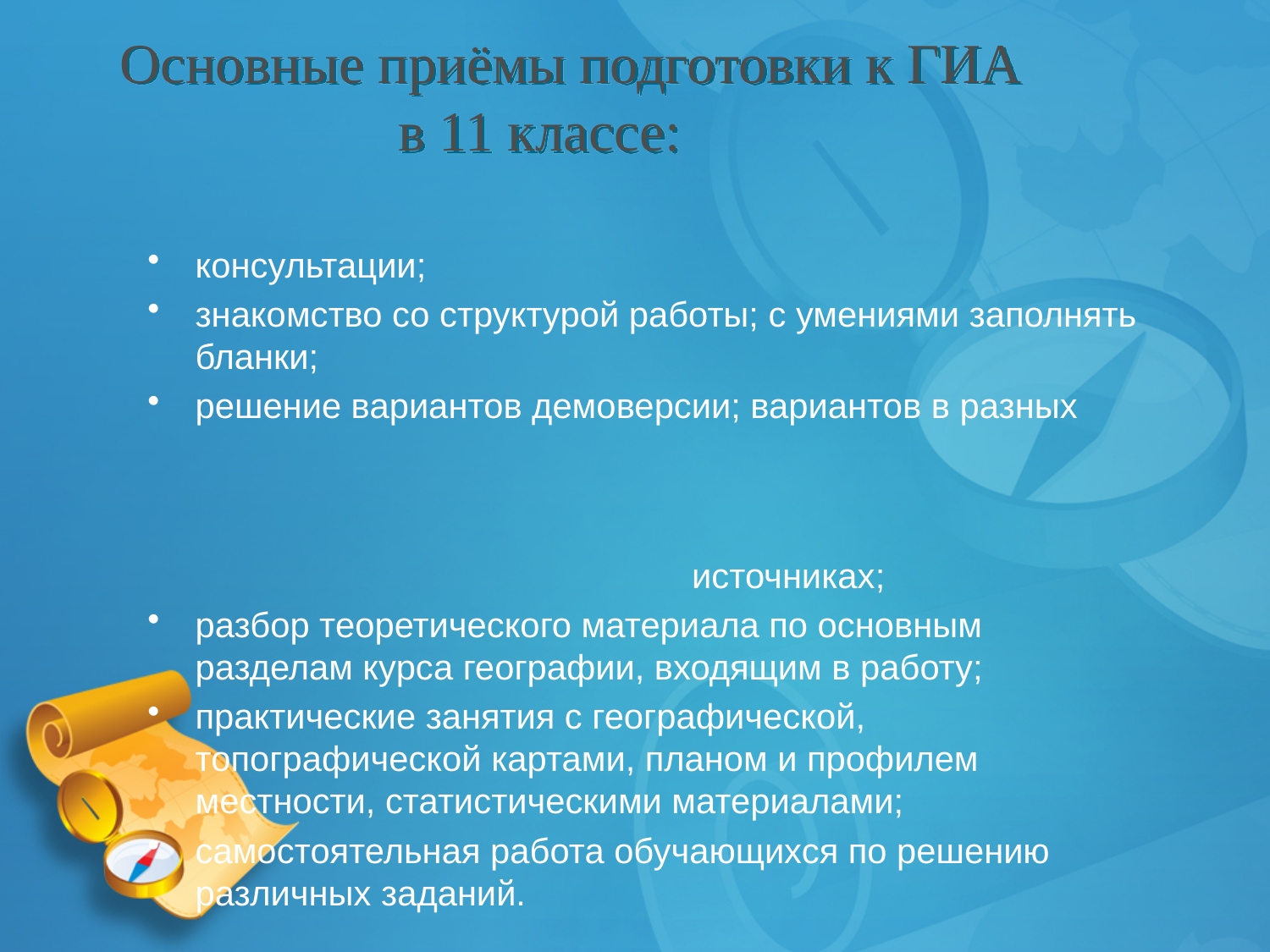

# Основные приёмы подготовки к ГИА в 11 классе:
консультации;
знакомство со структурой работы; с умениями заполнять бланки;
решение вариантов демоверсии; вариантов в разных                                                                                                                                                                                                                                                                                                                                                             источниках;
разбор теоретического материала по основным разделам курса географии, входящим в работу;
практические занятия с географической, топографической картами, планом и профилем местности, статистическими материалами;
самостоятельная работа обучающихся по решению различных заданий.